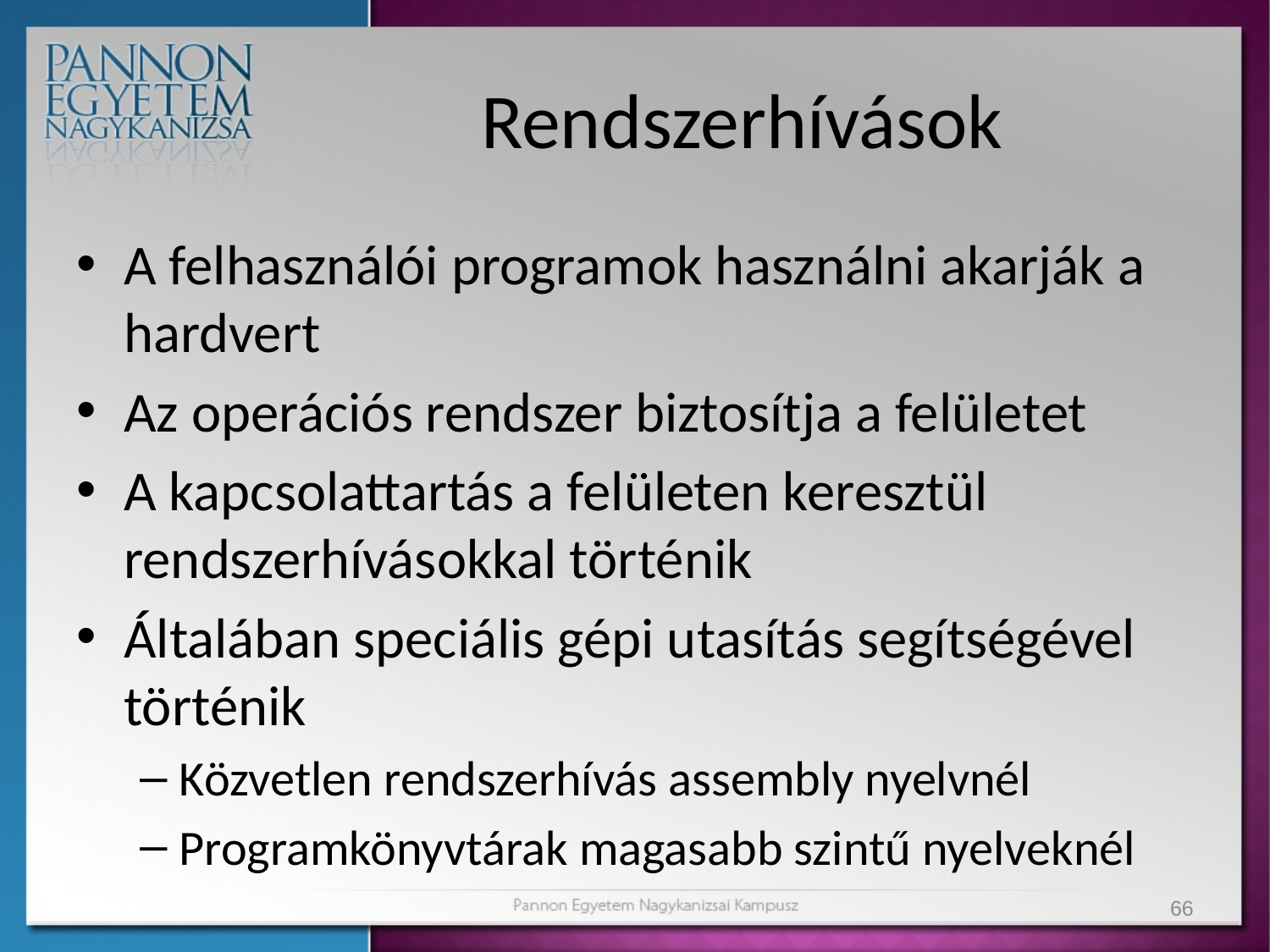

# Rendszerhívások
A felhasználói programok használni akarják a hardvert
Az operációs rendszer biztosítja a felületet
A kapcsolattartás a felületen keresztül rendszerhívásokkal történik
Általában speciális gépi utasítás segítségével történik
Közvetlen rendszerhívás assembly nyelvnél
Programkönyvtárak magasabb szintű nyelveknél
66